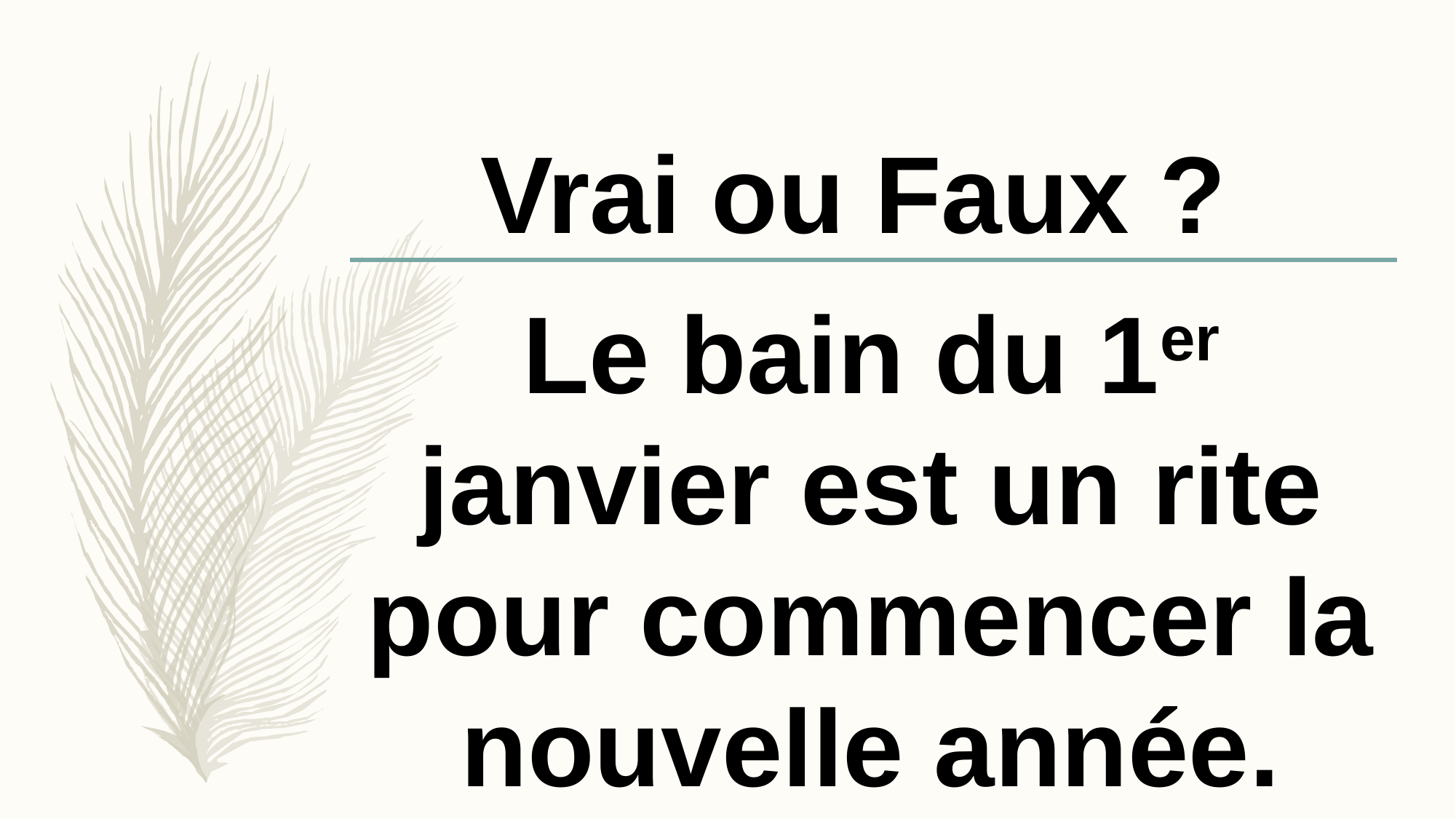

Vrai ou Faux ?
Le bain du 1er janvier est un rite pour commencer la nouvelle année.